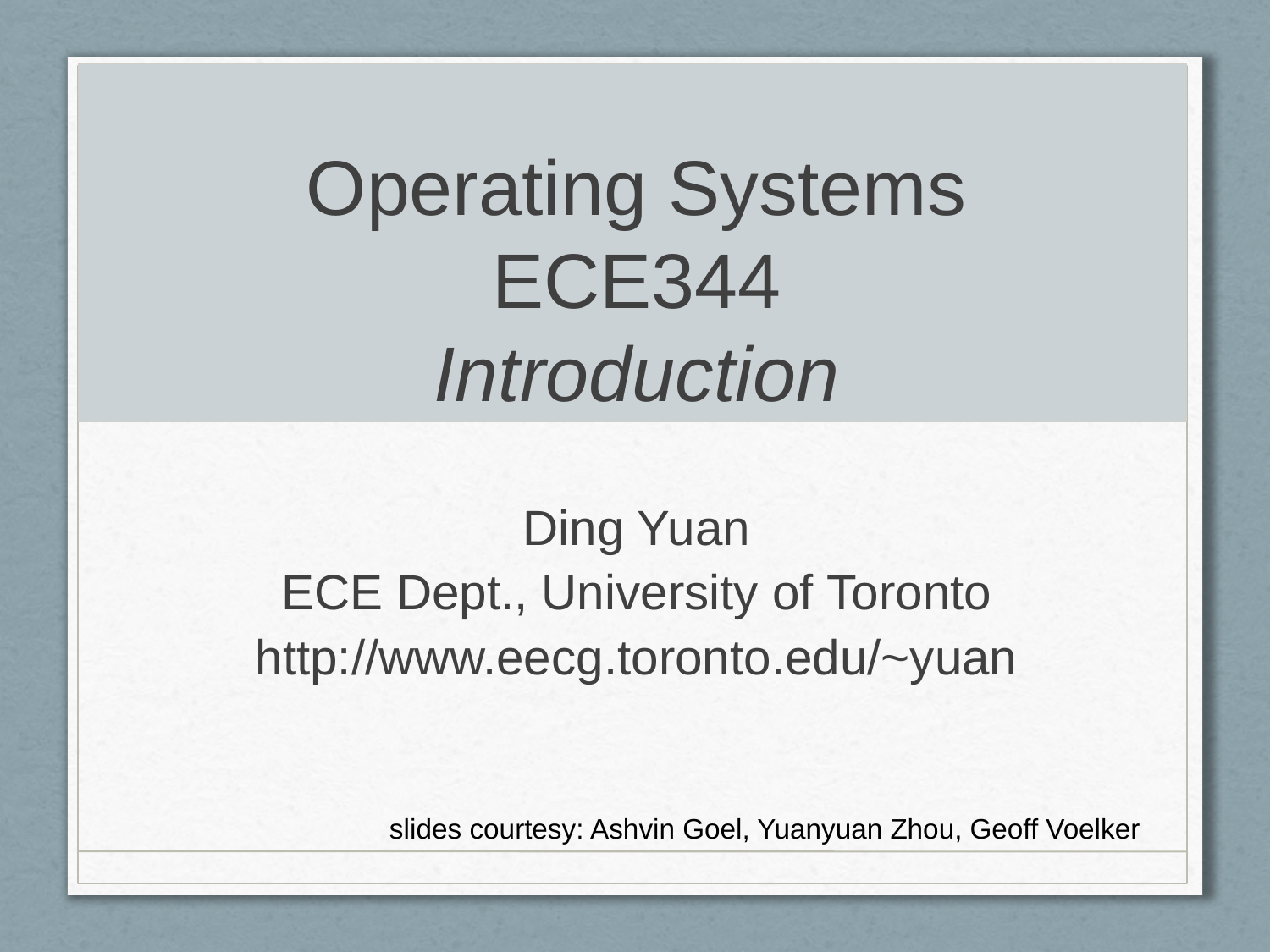

# Operating Systems ECE344 Introduction
Ding Yuan
ECE Dept., University of Toronto
http://www.eecg.toronto.edu/~yuan
slides courtesy: Ashvin Goel, Yuanyuan Zhou, Geoff Voelker